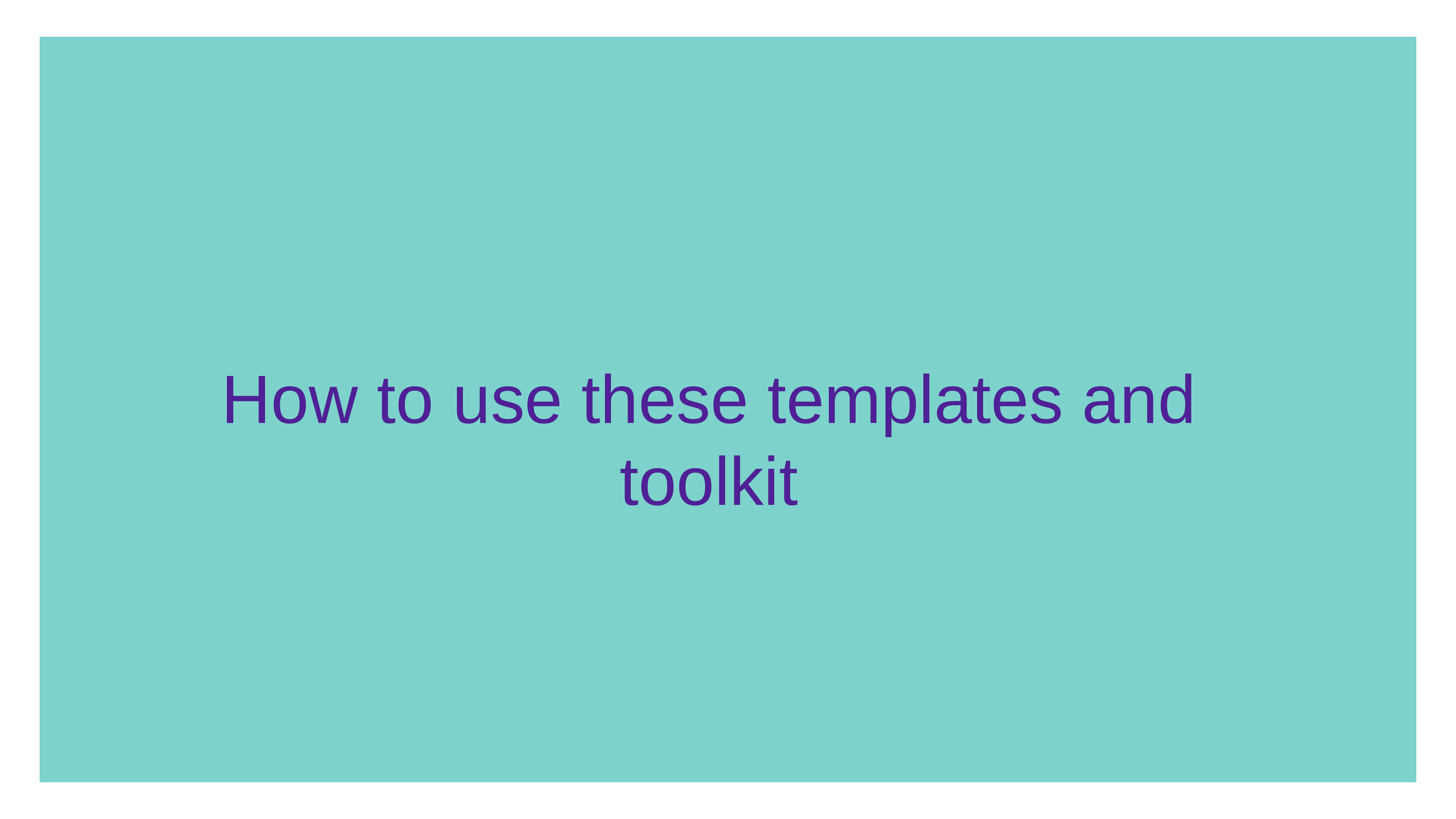

How to use these templates and toolkit